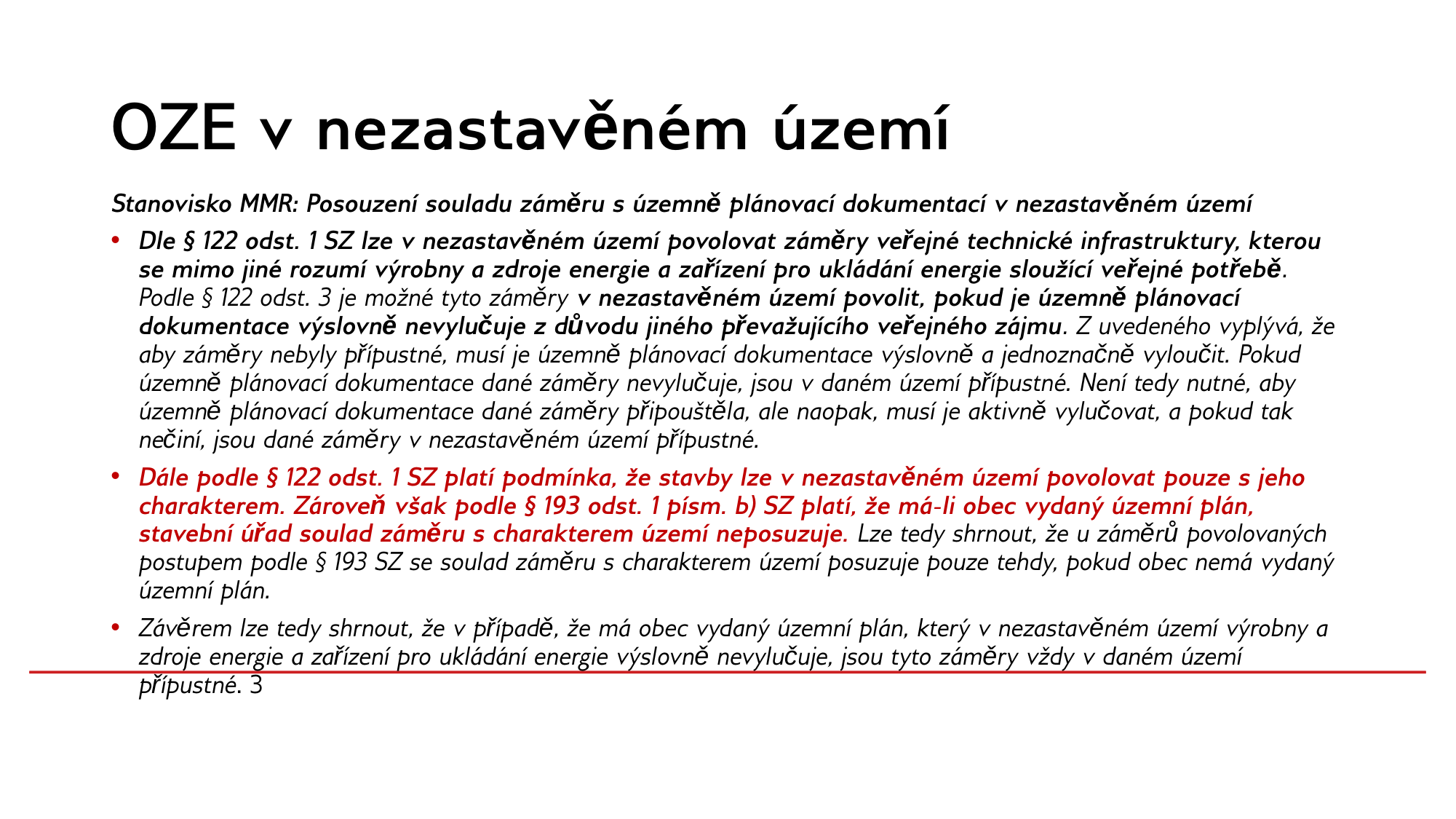

# OZE v nezastavěném území
Stanovisko MMR: Posouzení souladu záměru s územně plánovací dokumentací v nezastavěném území
Dle § 122 odst. 1 SZ lze v nezastavěném území povolovat záměry veřejné technické infrastruktury, kterou se mimo jiné rozumí výrobny a zdroje energie a zařízení pro ukládání energie sloužící veřejné potřebě. Podle § 122 odst. 3 je možné tyto záměry v nezastavěném území povolit, pokud je územně plánovací dokumentace výslovně nevylučuje z důvodu jiného převažujícího veřejného zájmu. Z uvedeného vyplývá, že aby záměry nebyly přípustné, musí je územně plánovací dokumentace výslovně a jednoznačně vyloučit. Pokud územně plánovací dokumentace dané záměry nevylučuje, jsou v daném území přípustné. Není tedy nutné, aby územně plánovací dokumentace dané záměry připouštěla, ale naopak, musí je aktivně vylučovat, a pokud tak nečiní, jsou dané záměry v nezastavěném území přípustné.
Dále podle § 122 odst. 1 SZ platí podmínka, že stavby lze v nezastavěném území povolovat pouze s jeho charakterem. Zároveň však podle § 193 odst. 1 písm. b) SZ platí, že má-li obec vydaný územní plán, stavební úřad soulad záměru s charakterem území neposuzuje. Lze tedy shrnout, že u záměrů povolovaných postupem podle § 193 SZ se soulad záměru s charakterem území posuzuje pouze tehdy, pokud obec nemá vydaný územní plán.
Závěrem lze tedy shrnout, že v případě, že má obec vydaný územní plán, který v nezastavěném území výrobny a zdroje energie a zařízení pro ukládání energie výslovně nevylučuje, jsou tyto záměry vždy v daném území přípustné. 3